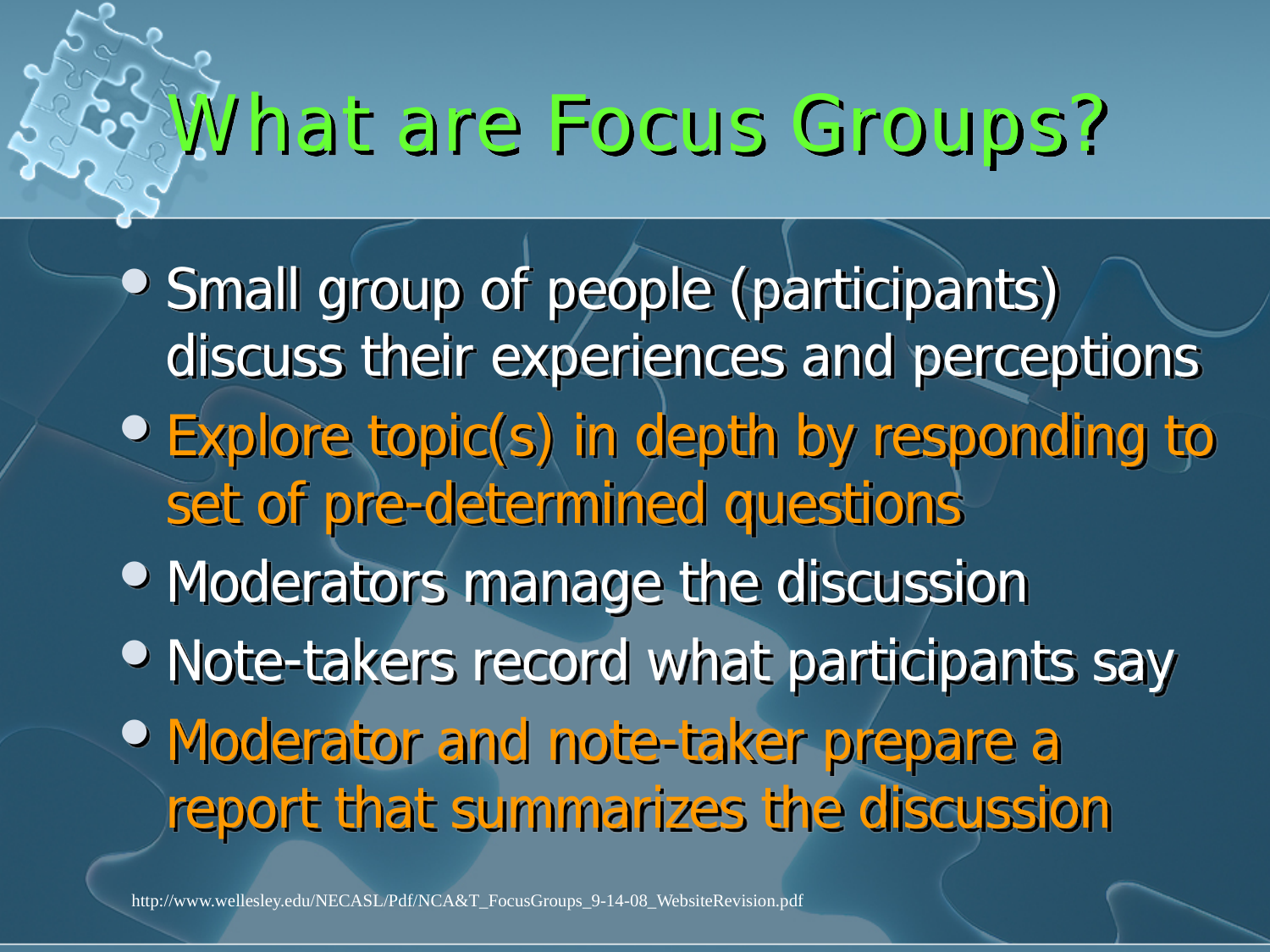

# What are Focus Groups?
Small group of people (participants) discuss their experiences and perceptions
Explore topic(s) in depth by responding to set of pre-determined questions
Moderators manage the discussion
Note-takers record what participants say
Moderator and note-taker prepare a report that summarizes the discussion
http://www.wellesley.edu/NECASL/Pdf/NCA&T_FocusGroups_9-14-08_WebsiteRevision.pdf